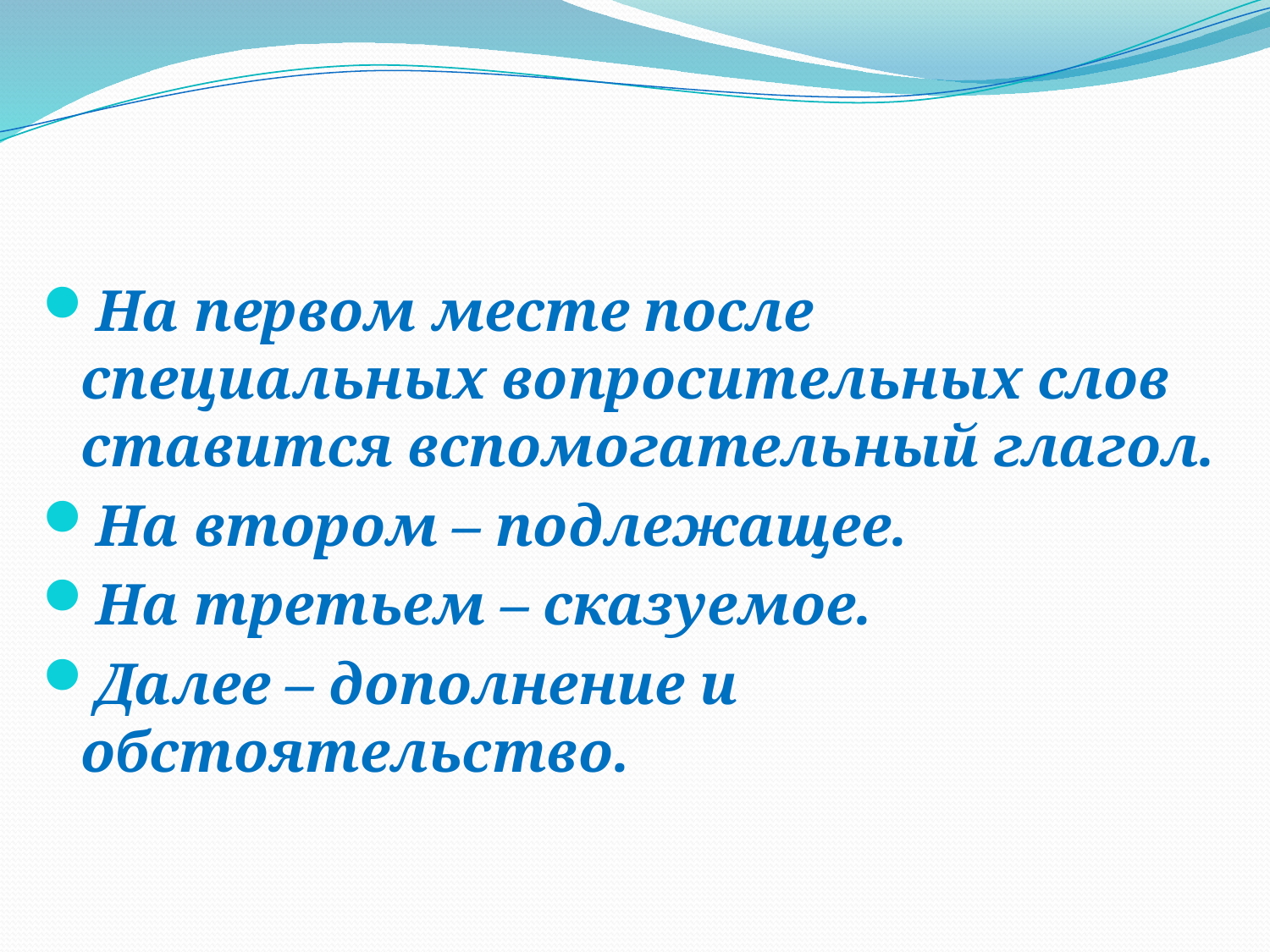

На первом месте после специальных вопросительных слов ставится вспомогательный глагол.
На втором – подлежащее.
На третьем – сказуемое.
Далее – дополнение и обстоятельство.